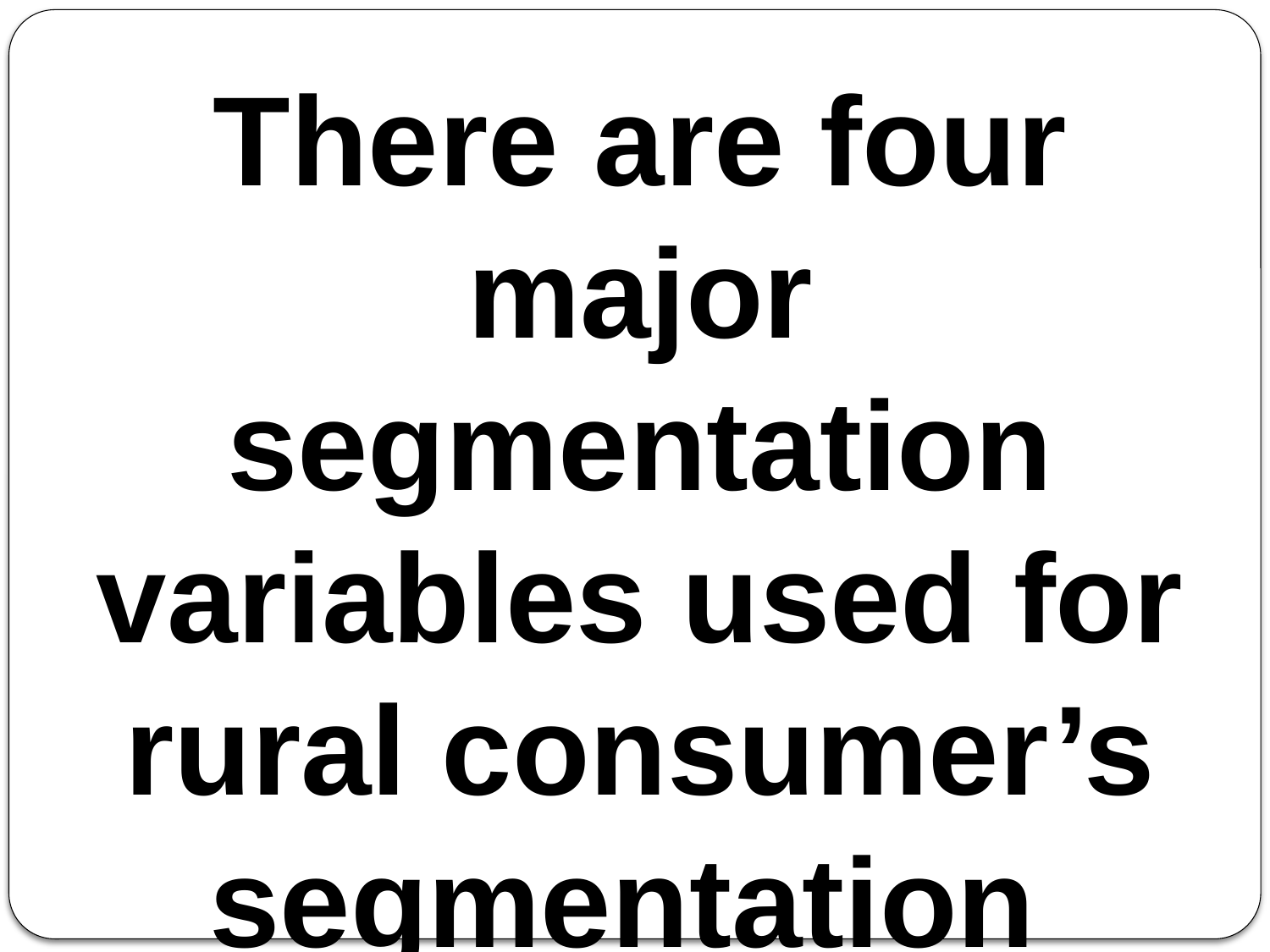

There are four major segmentation variables used for rural consumer’s segmentation